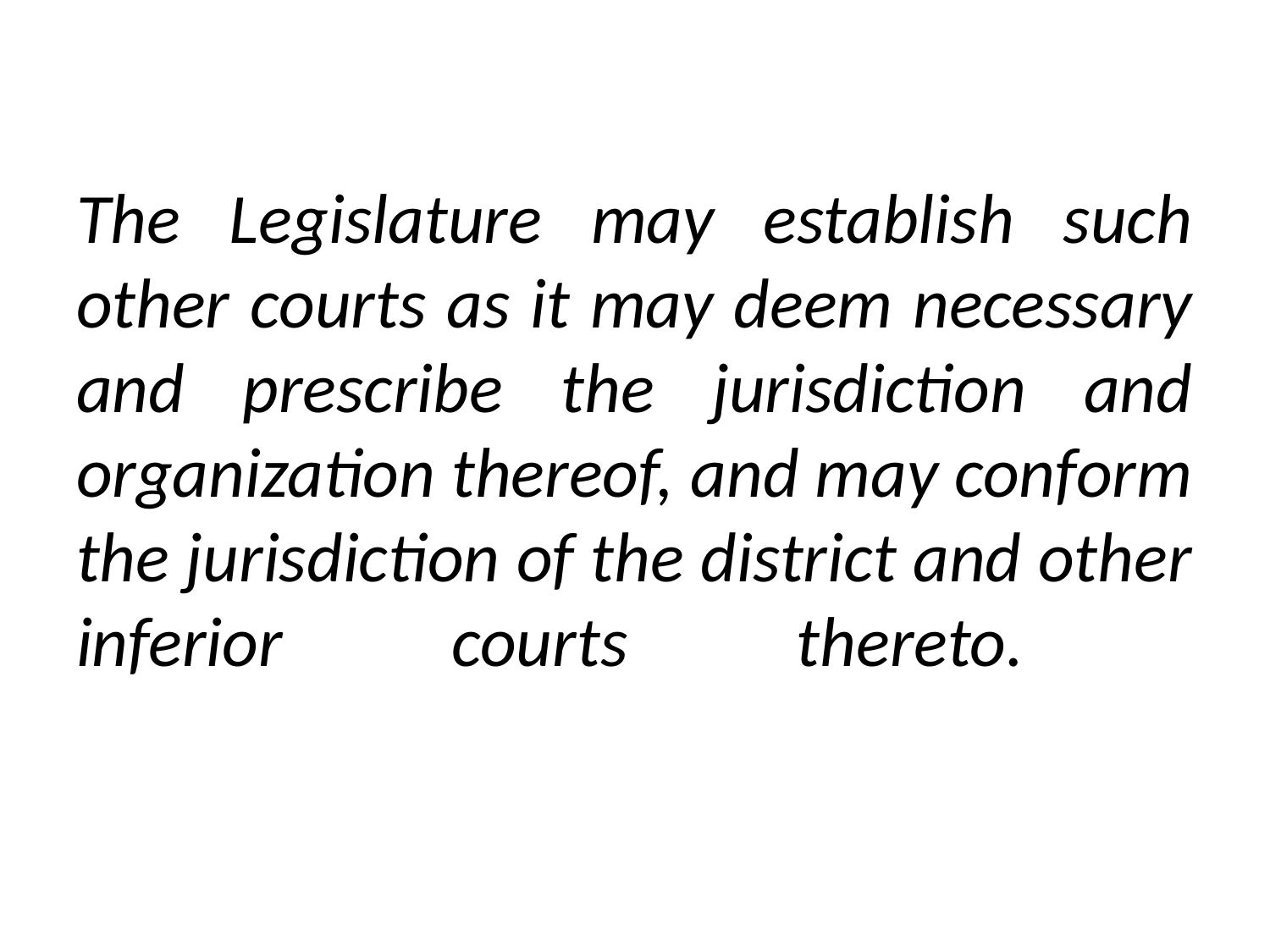

# The Legislature may establish such other courts as it may deem necessary and prescribe the jurisdiction and organization thereof, and may conform the jurisdiction of the district and other inferior courts thereto.